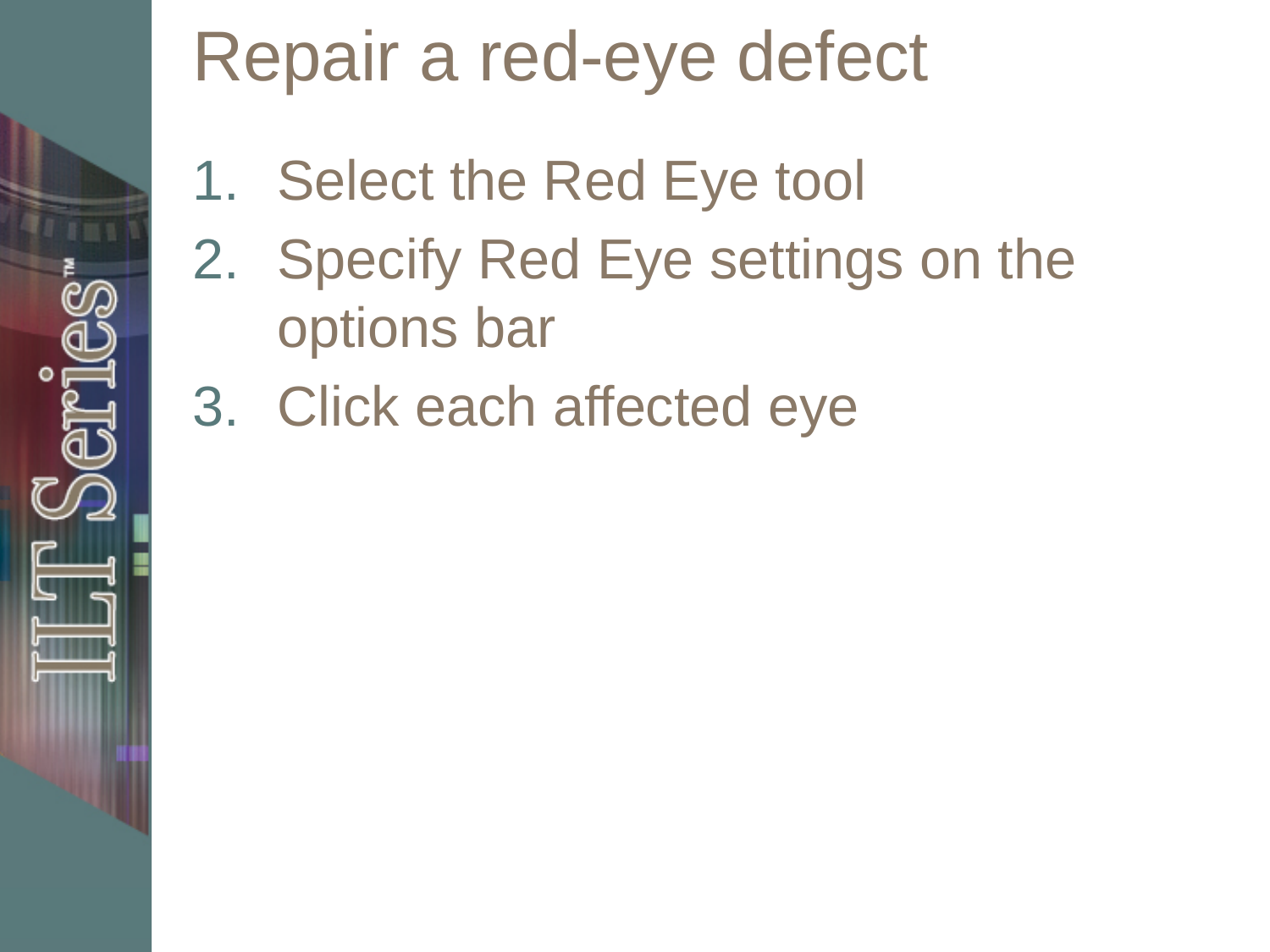

# Repair a red-eye defect
Select the Red Eye tool
Specify Red Eye settings on the options bar
Click each affected eye